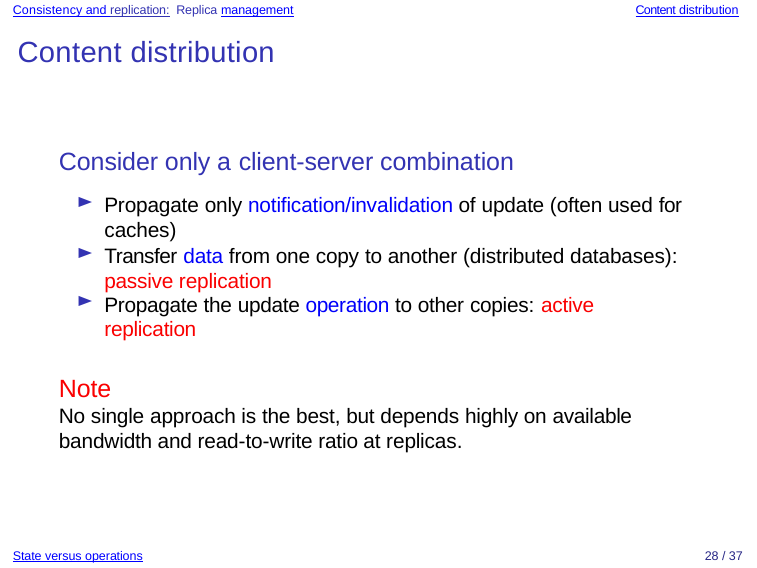

Consistency and replication: Replica management
Content distribution
Content distribution
Consider only a client-server combination
Propagate only notification/invalidation of update (often used for  caches)
Transfer data from one copy to another (distributed databases):  passive replication
Propagate the update operation to other copies: active replication

Note
No single approach is the best, but depends highly on available  bandwidth and read-to-write ratio at replicas.
State versus operations
28 / 37